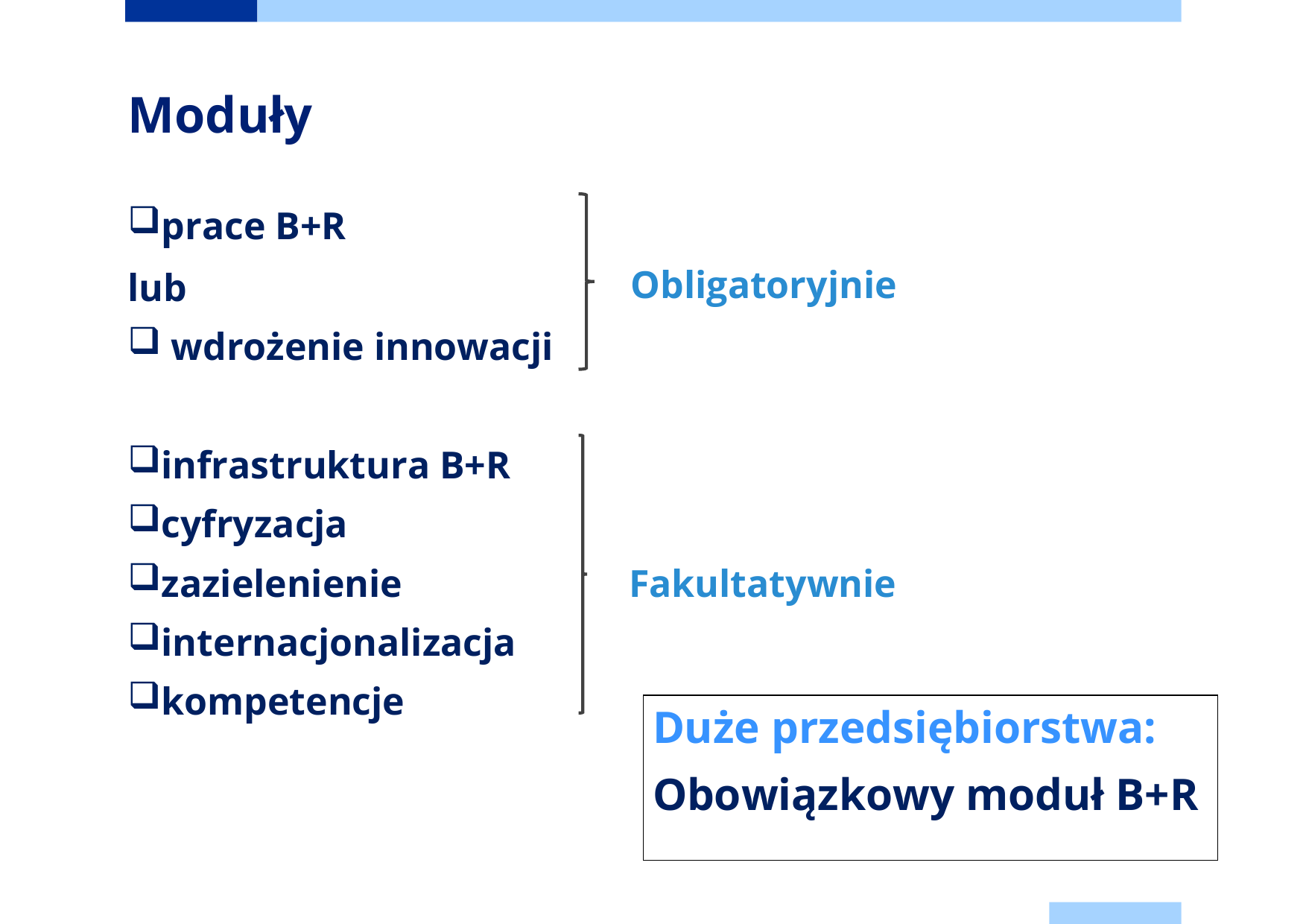

# Moduły

prace B+R
lub
 wdrożenie innowacji

infrastruktura B+R
cyfryzacja
zazielenienie
internacjonalizacja
kompetencje
Obligatoryjnie

Fakultatywnie
Duże przedsiębiorstwa:
Obowiązkowy moduł B+R